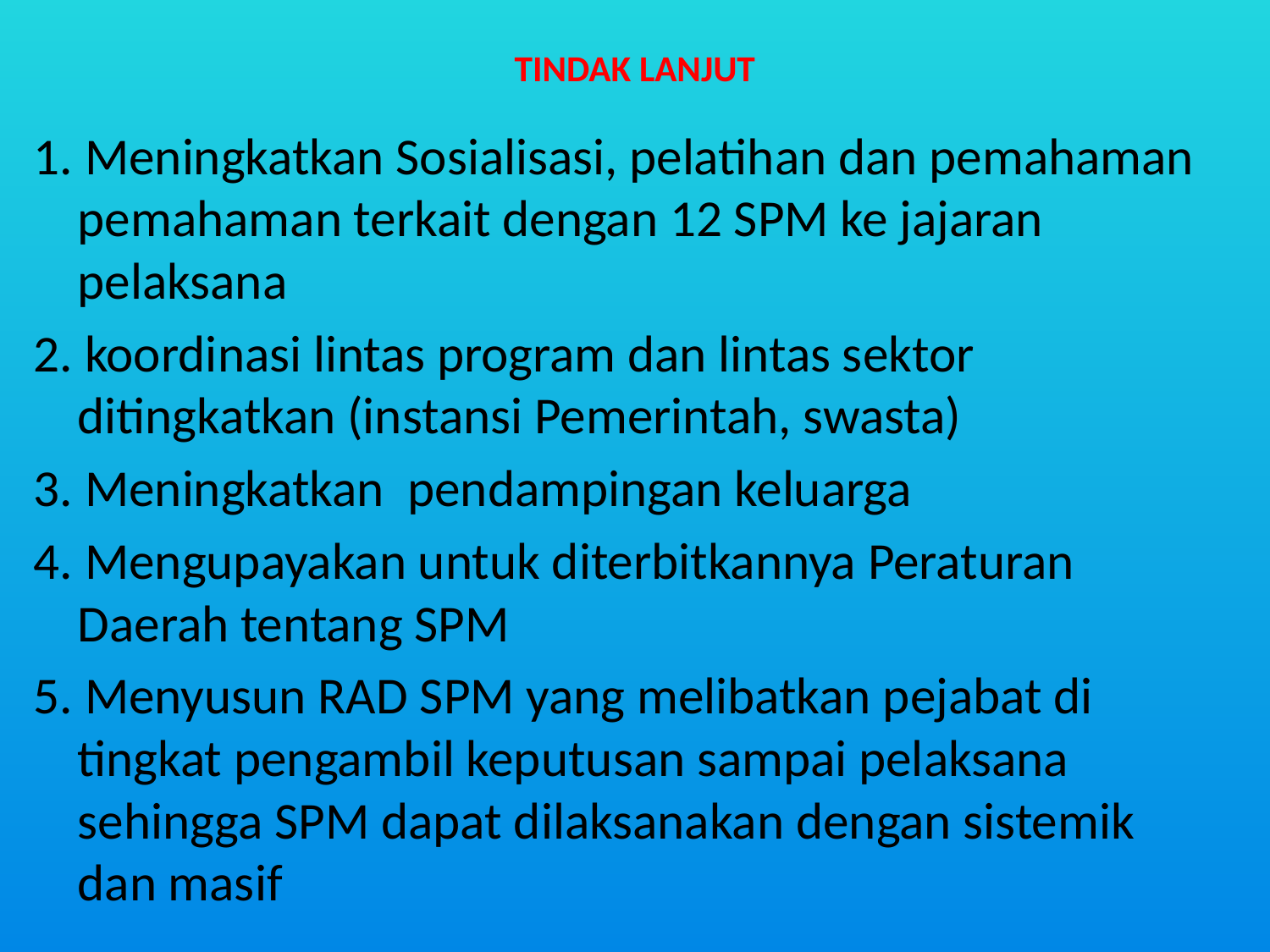

# TINDAK LANJUT
1. Meningkatkan Sosialisasi, pelatihan dan pemahaman pemahaman terkait dengan 12 SPM ke jajaran pelaksana
2. koordinasi lintas program dan lintas sektor ditingkatkan (instansi Pemerintah, swasta)
3. Meningkatkan  pendampingan keluarga
4. Mengupayakan untuk diterbitkannya Peraturan Daerah tentang SPM
5. Menyusun RAD SPM yang melibatkan pejabat di tingkat pengambil keputusan sampai pelaksana sehingga SPM dapat dilaksanakan dengan sistemik dan masif